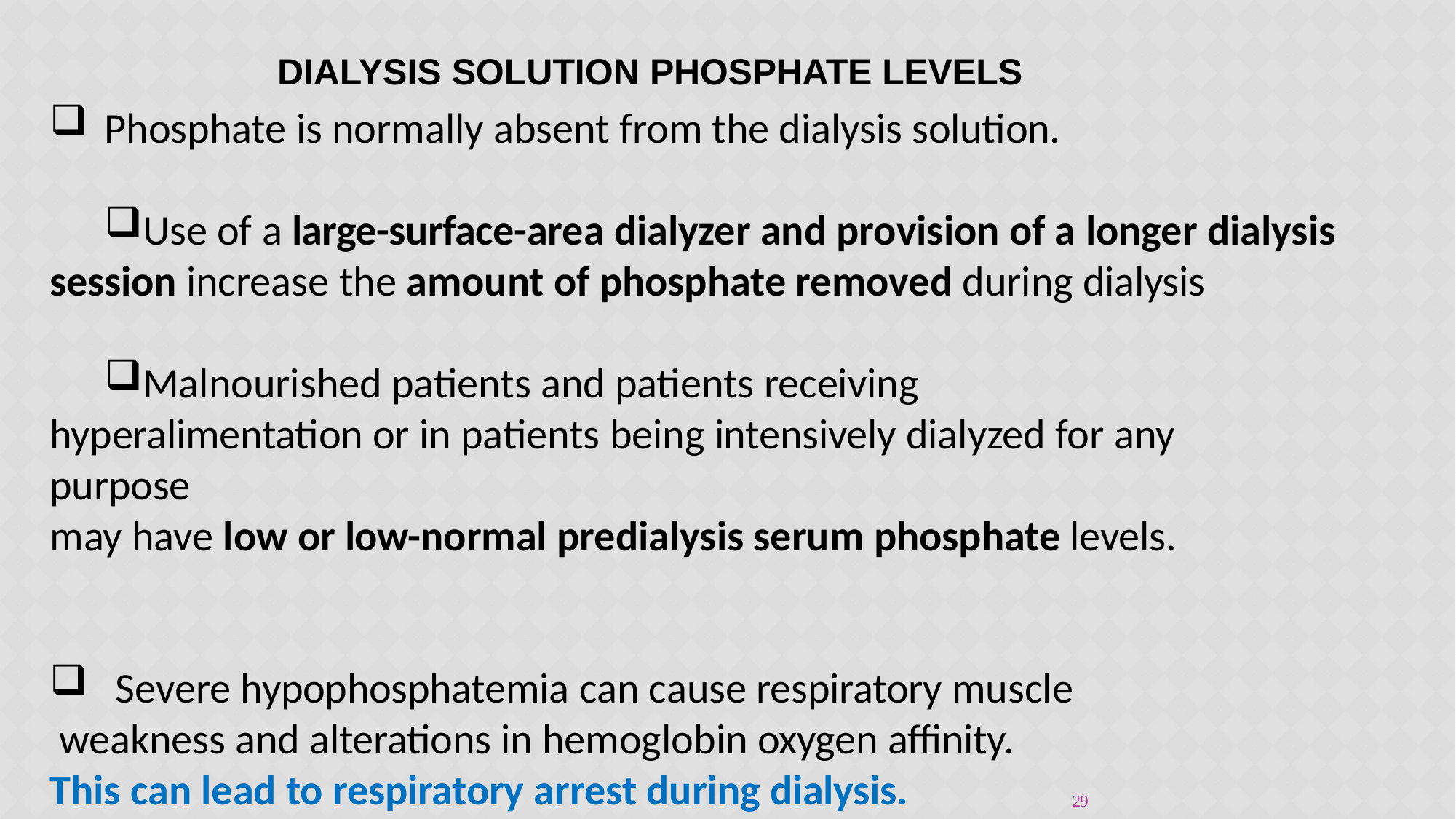

# Dialysis solution phosphate levels
Phosphate is normally absent from the dialysis solution.
Use of a large-surface-area dialyzer and provision of a longer dialysis session increase the amount of phosphate removed during dialysis
Malnourished patients and patients receiving hyperalimentation or in patients being intensively dialyzed for any purpose
may have low or low-normal predialysis serum phosphate levels.

	Severe hypophosphatemia can cause respiratory muscle weakness and alterations in hemoglobin oxygen affinity.
This can lead to respiratory arrest during dialysis.
29